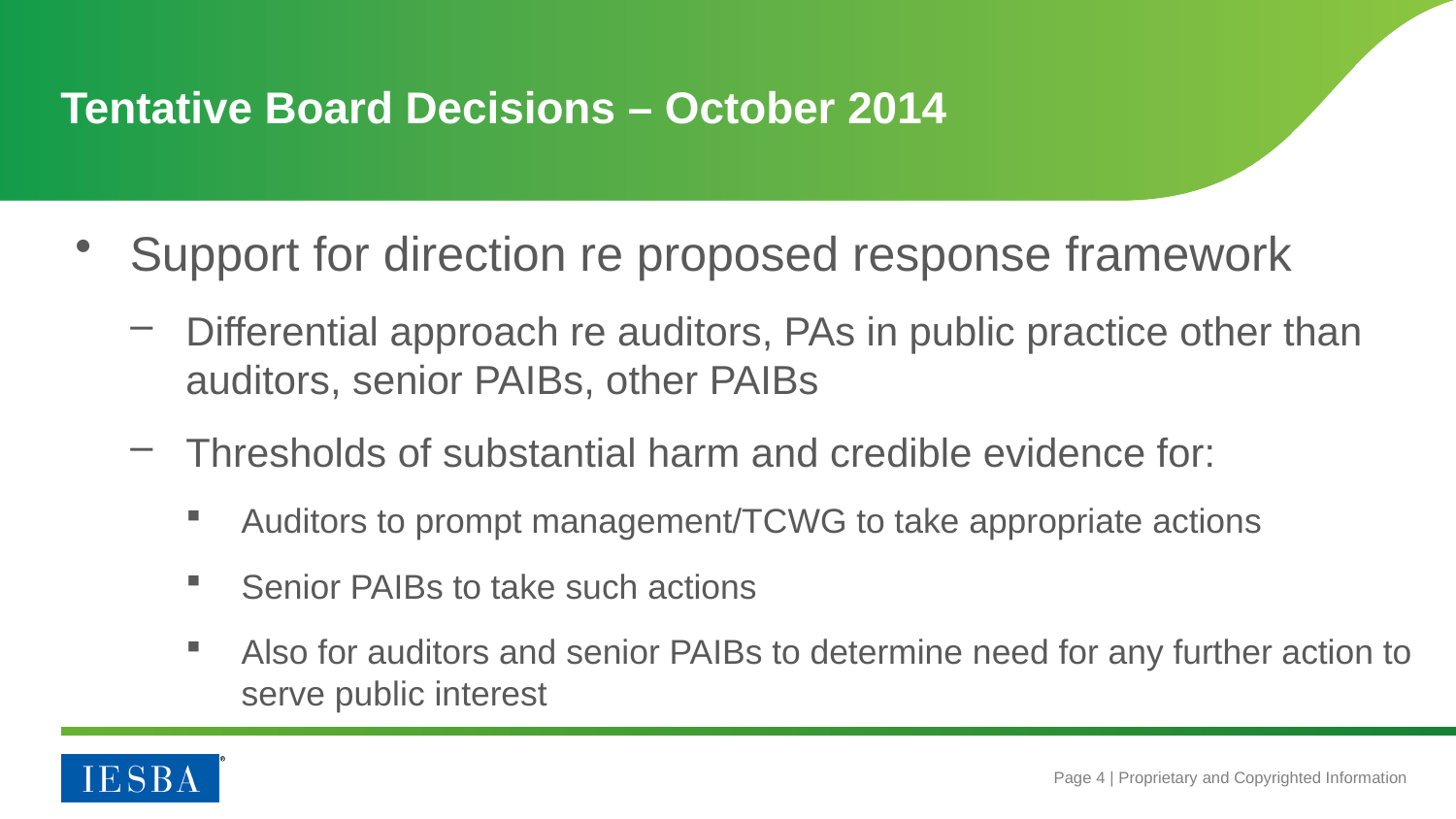

# Tentative Board Decisions – October 2014
Support for direction re proposed response framework
Differential approach re auditors, PAs in public practice other than auditors, senior PAIBs, other PAIBs
Thresholds of substantial harm and credible evidence for:
Auditors to prompt management/TCWG to take appropriate actions
Senior PAIBs to take such actions
Also for auditors and senior PAIBs to determine need for any further action to serve public interest